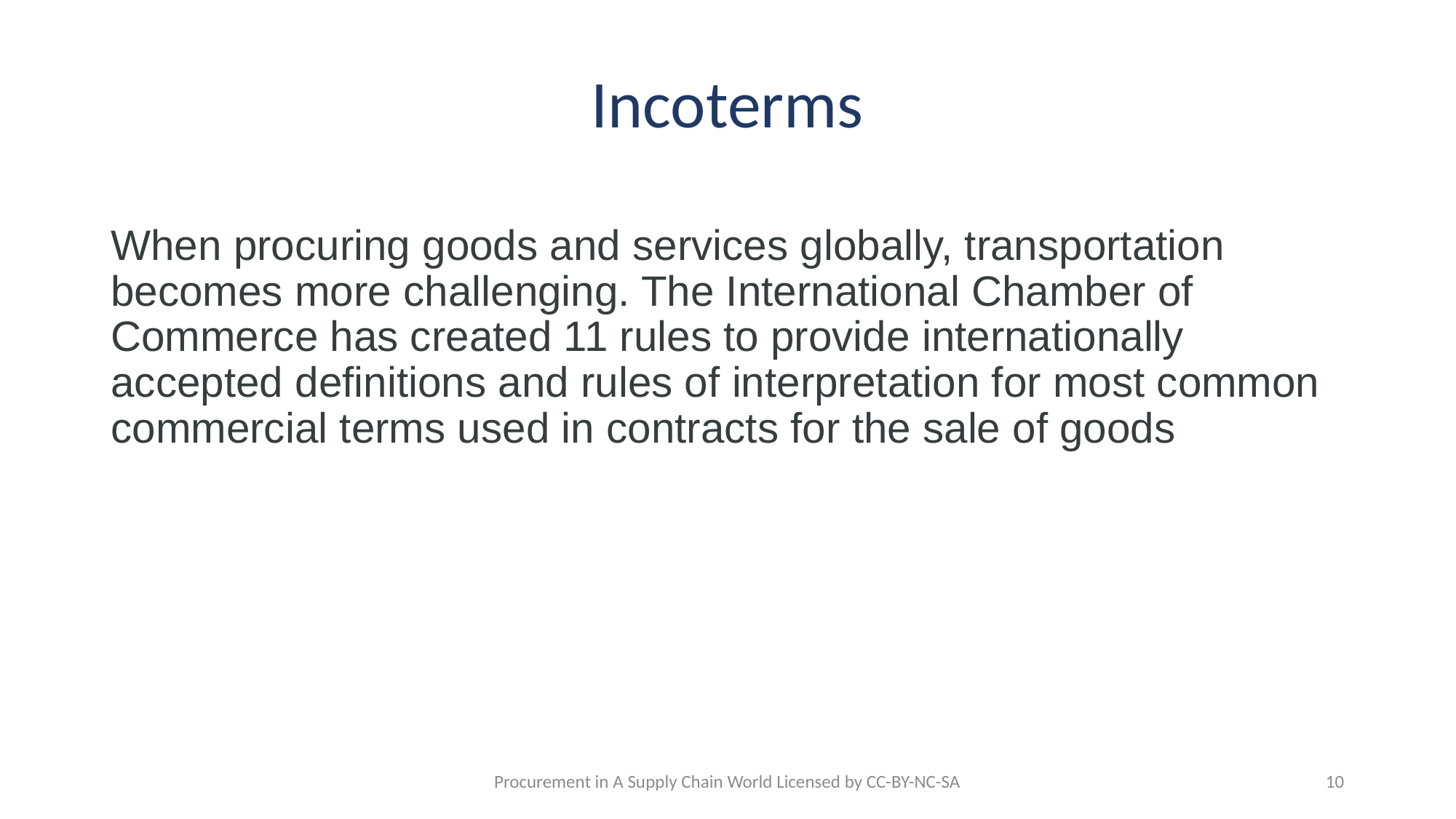

# Incoterms

When procuring goods and services globally, transportation becomes more challenging. The International Chamber of Commerce has created 11 rules to provide internationally accepted definitions and rules of interpretation for most common commercial terms used in contracts for the sale of goods
Procurement in A Supply Chain World Licensed by CC-BY-NC-SA
10